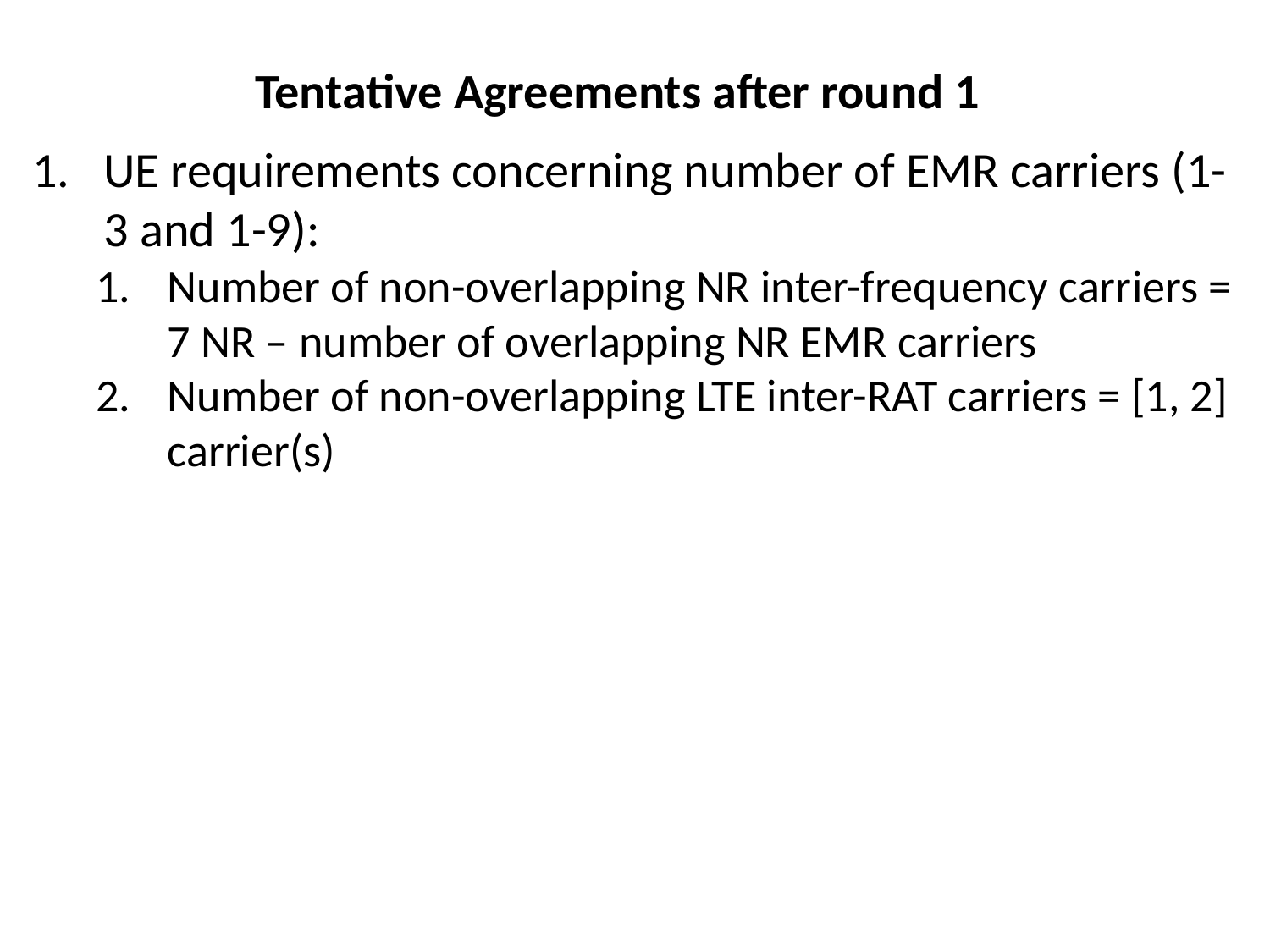

# Tentative Agreements after round 1
UE requirements concerning number of EMR carriers (1-3 and 1-9):
Number of non-overlapping NR inter-frequency carriers = 7 NR – number of overlapping NR EMR carriers
Number of non-overlapping LTE inter-RAT carriers = [1, 2] carrier(s)